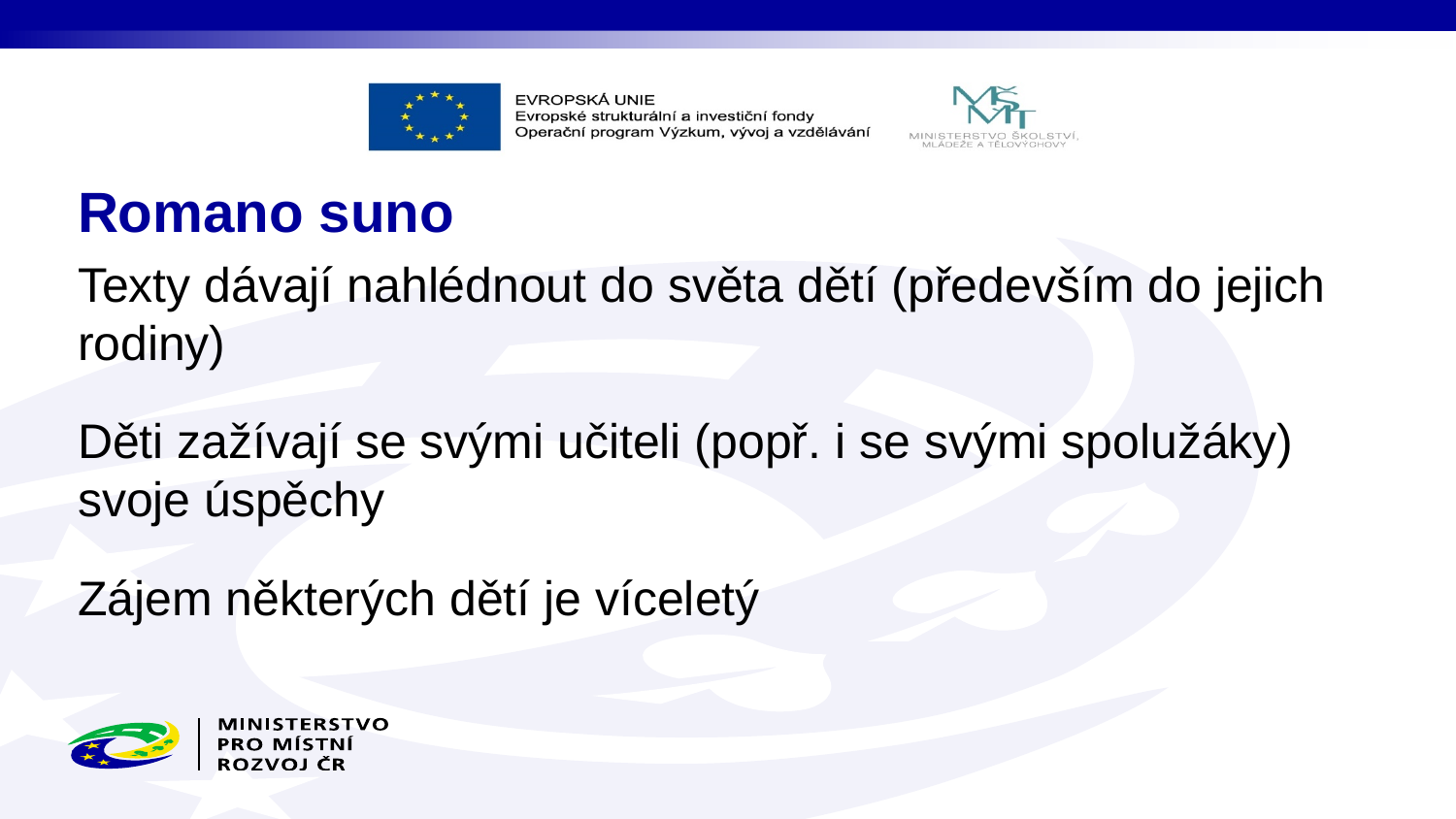

# Romano suno
Texty dávají nahlédnout do světa dětí (především do jejich rodiny)
Děti zažívají se svými učiteli (popř. i se svými spolužáky) svoje úspěchy
Zájem některých dětí je víceletý